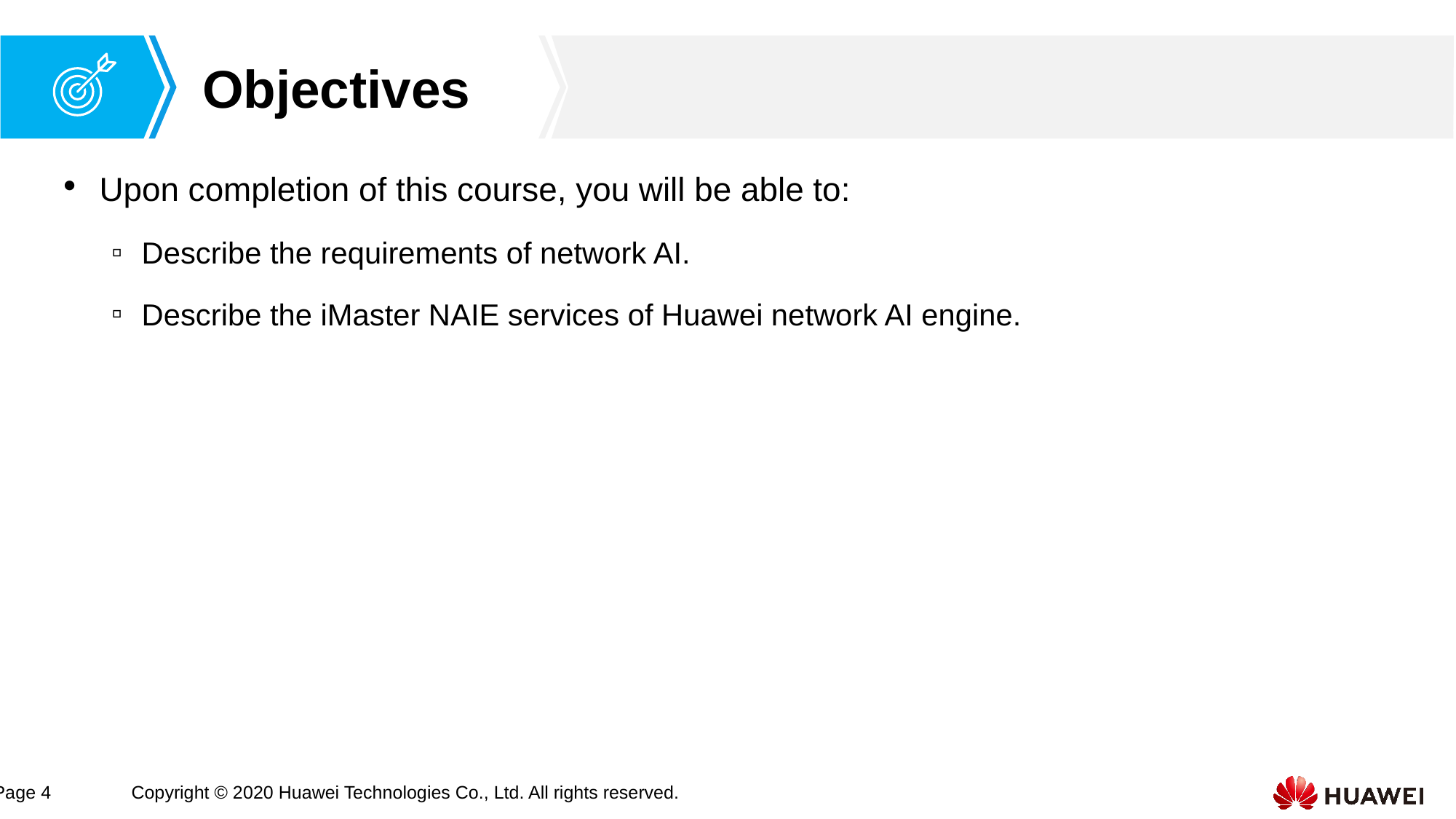

Upon completion of this course, you will be able to:
Describe the requirements of network AI.
Describe the iMaster NAIE services of Huawei network AI engine.